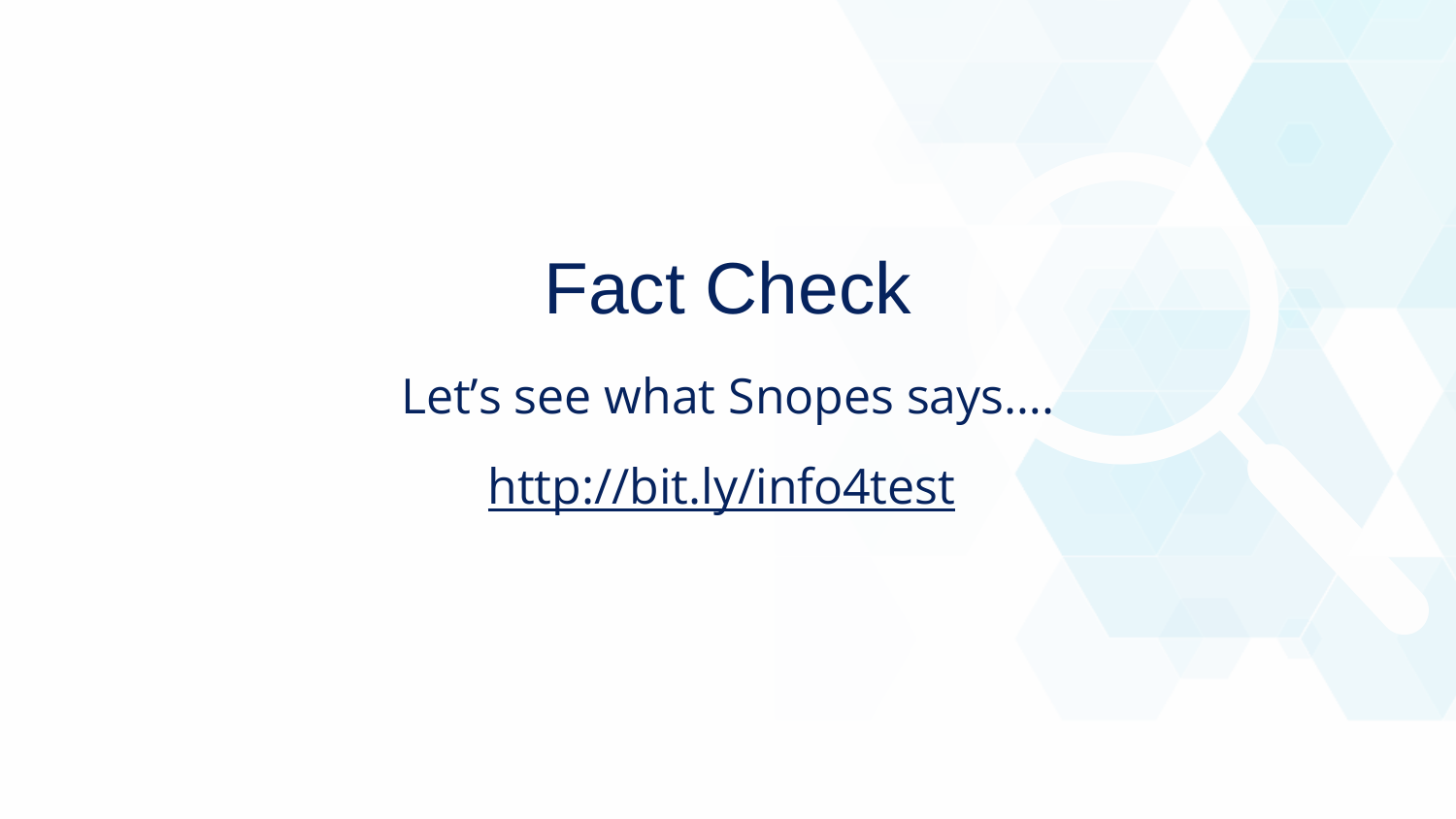

Fact Check

Let’s see what Snopes says….
http://bit.ly/info4test